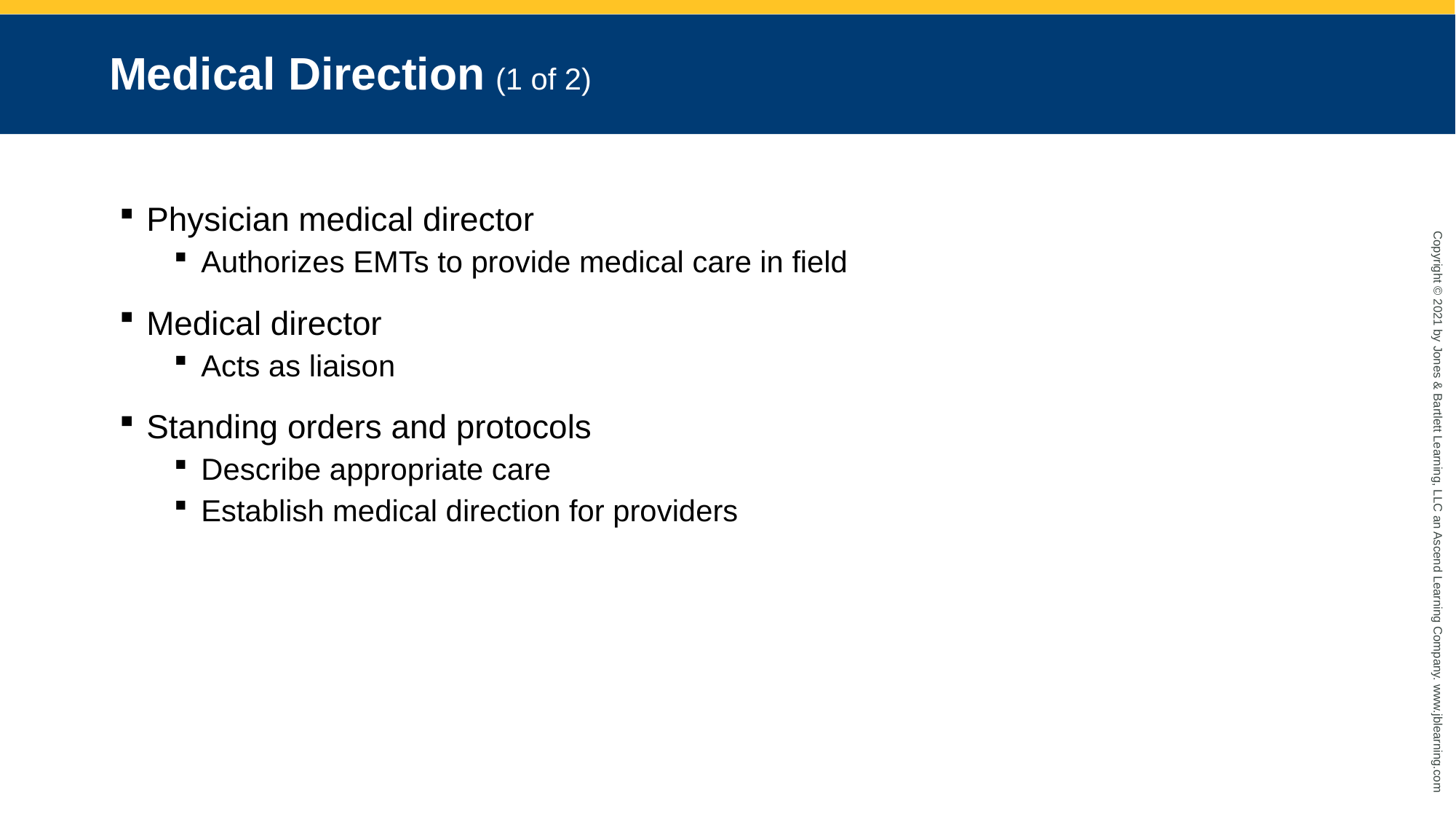

Medical Direction (1 of 2)
Physician medical director
Authorizes EMTs to provide medical care in field
Medical director
Acts as liaison
Standing orders and protocols
Describe appropriate care
Establish medical direction for providers